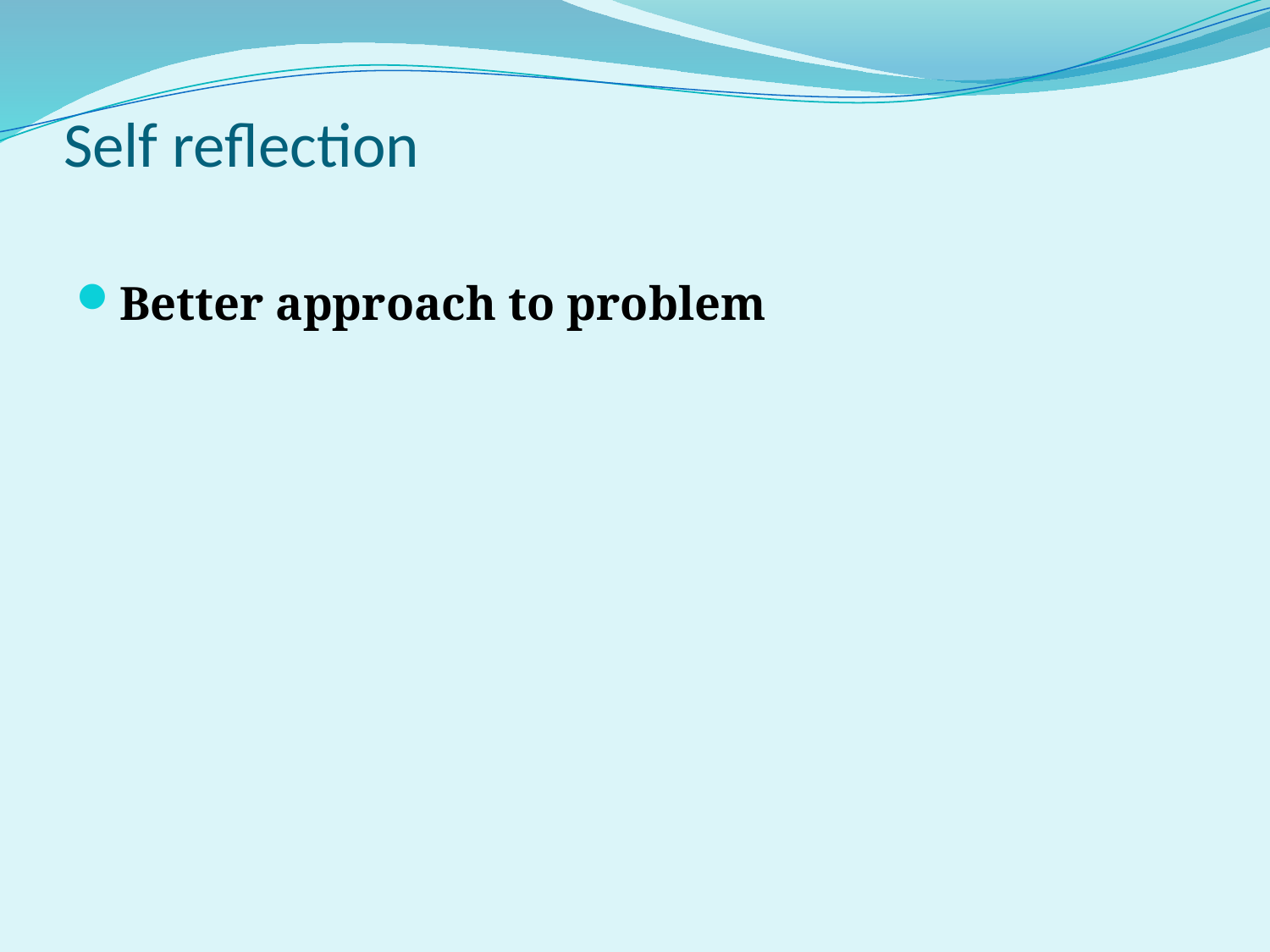

# Self reflection
Better approach to problem